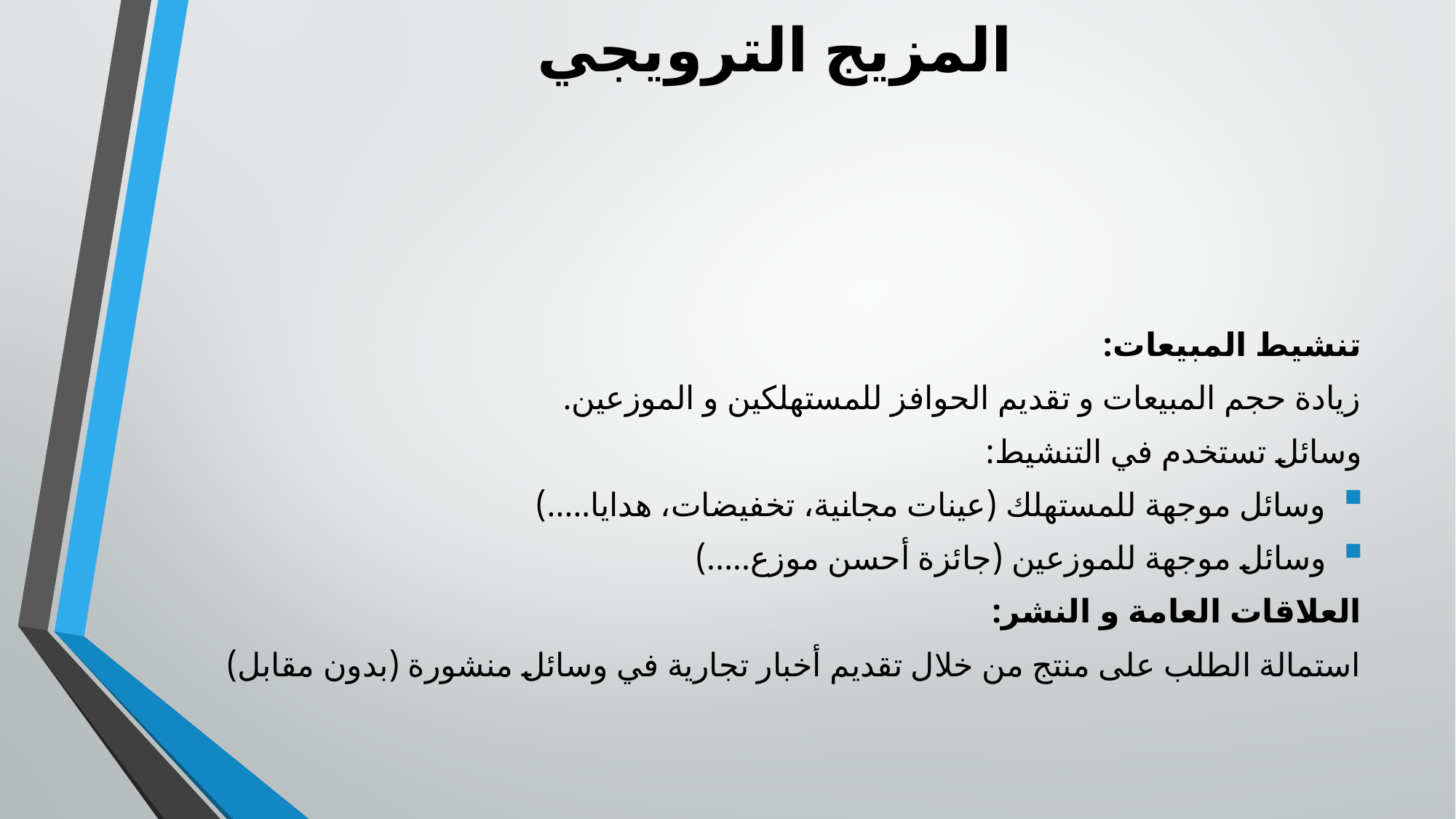

# المزيج الترويجي
تنشيط المبيعات:
زيادة حجم المبيعات و تقديم الحوافز للمستهلكين و الموزعين.
وسائل تستخدم في التنشيط:
وسائل موجهة للمستهلك (عينات مجانية، تخفيضات، هدايا.....)
وسائل موجهة للموزعين (جائزة أحسن موزع.....)
العلاقات العامة و النشر:
استمالة الطلب على منتج من خلال تقديم أخبار تجارية في وسائل منشورة (بدون مقابل)